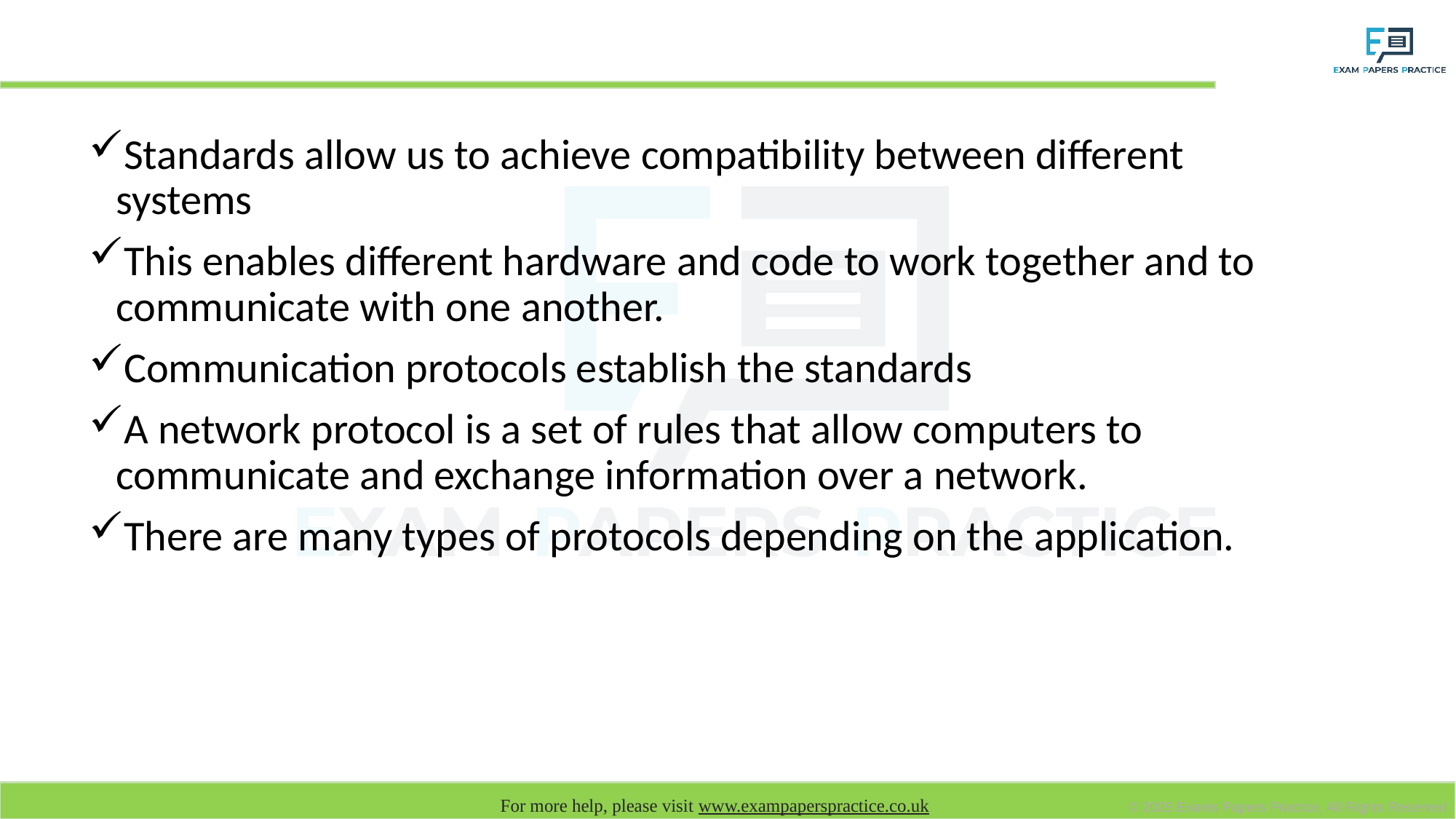

# Standards and network protocols
Standards allow us to achieve compatibility between different systems
This enables different hardware and code to work together and to communicate with one another.
Communication protocols establish the standards
A network protocol is a set of rules that allow computers to communicate and exchange information over a network.
There are many types of protocols depending on the application.